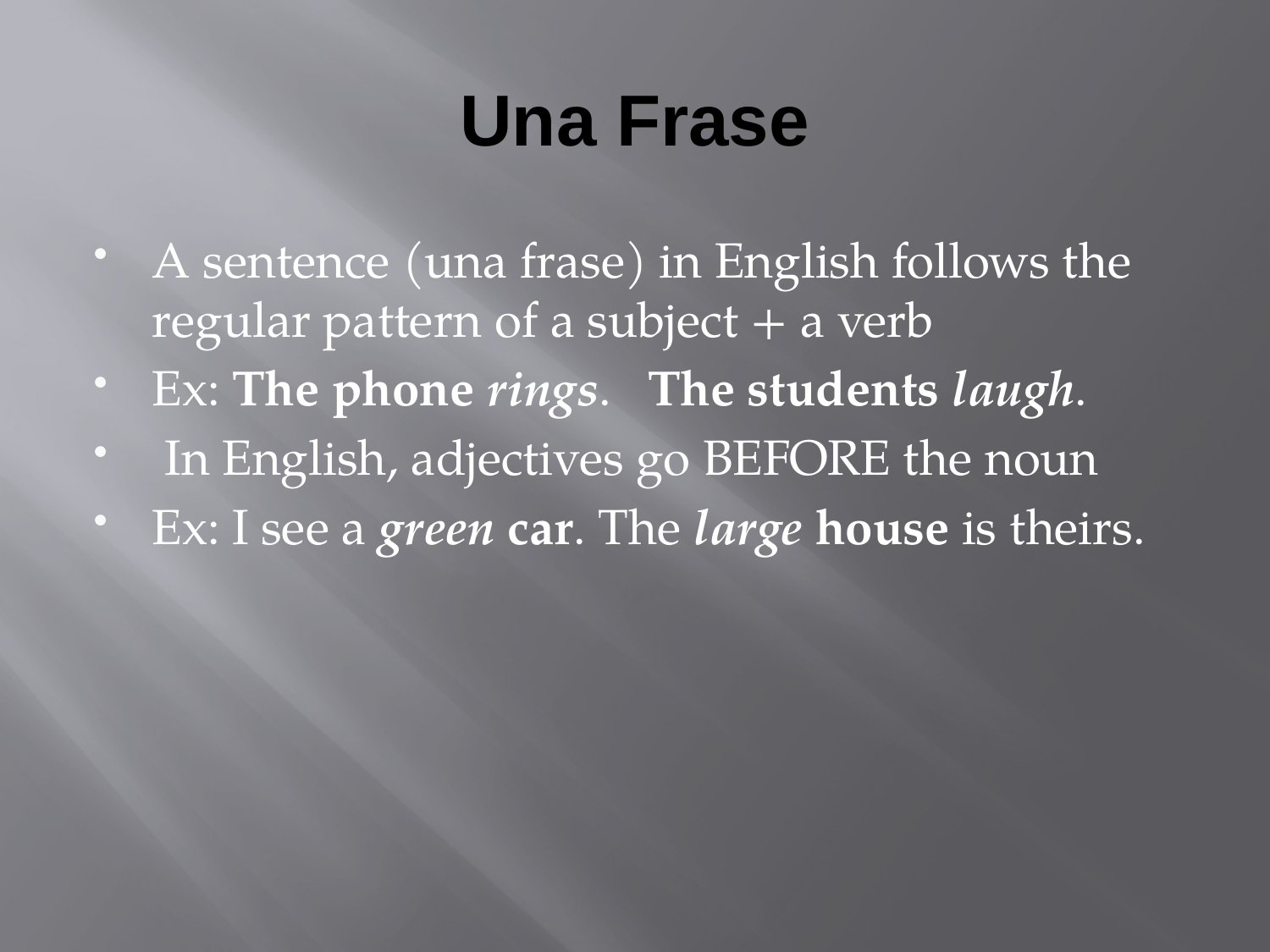

# Una Frase
A sentence (una frase) in English follows the regular pattern of a subject + a verb
Ex: The phone rings.   The students laugh.
 In English, adjectives go BEFORE the noun
Ex: I see a green car. The large house is theirs.